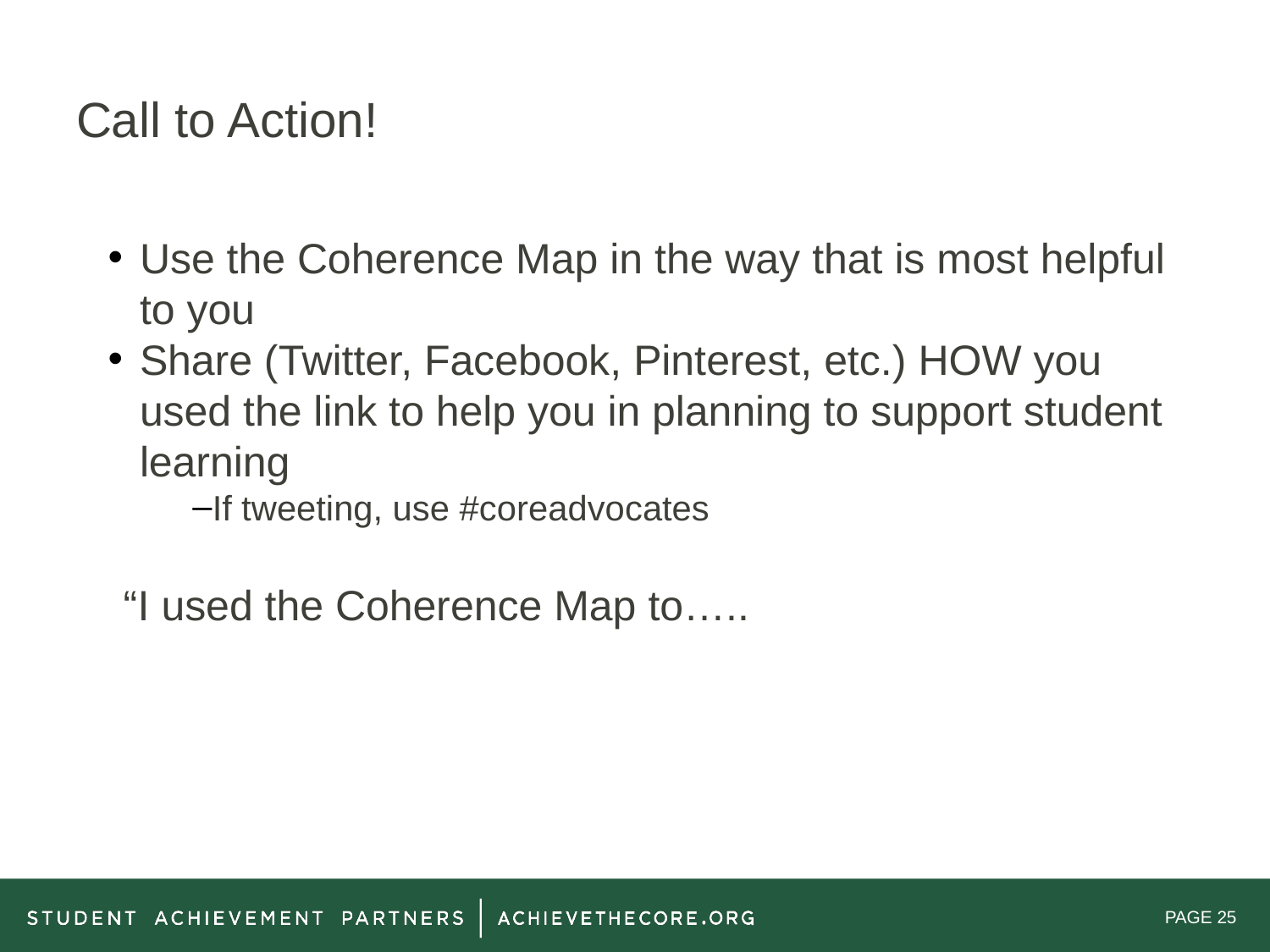

# Call to Action!
Use the Coherence Map in the way that is most helpful to you
Share (Twitter, Facebook, Pinterest, etc.) HOW you used the link to help you in planning to support student learning
If tweeting, use #coreadvocates

    “I used the Coherence Map to…..